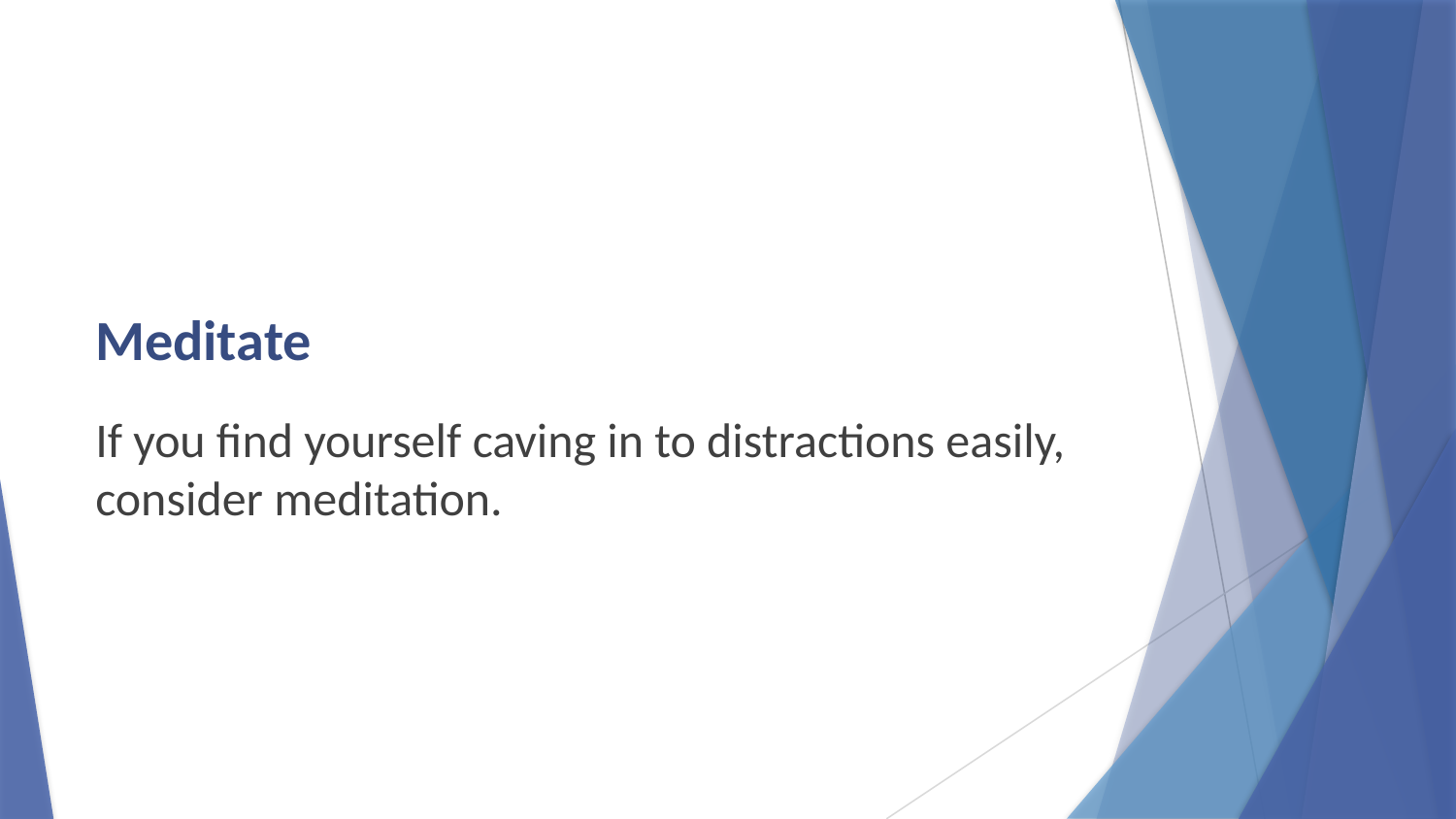

# Meditate
If you find yourself caving in to distractions easily, consider meditation.